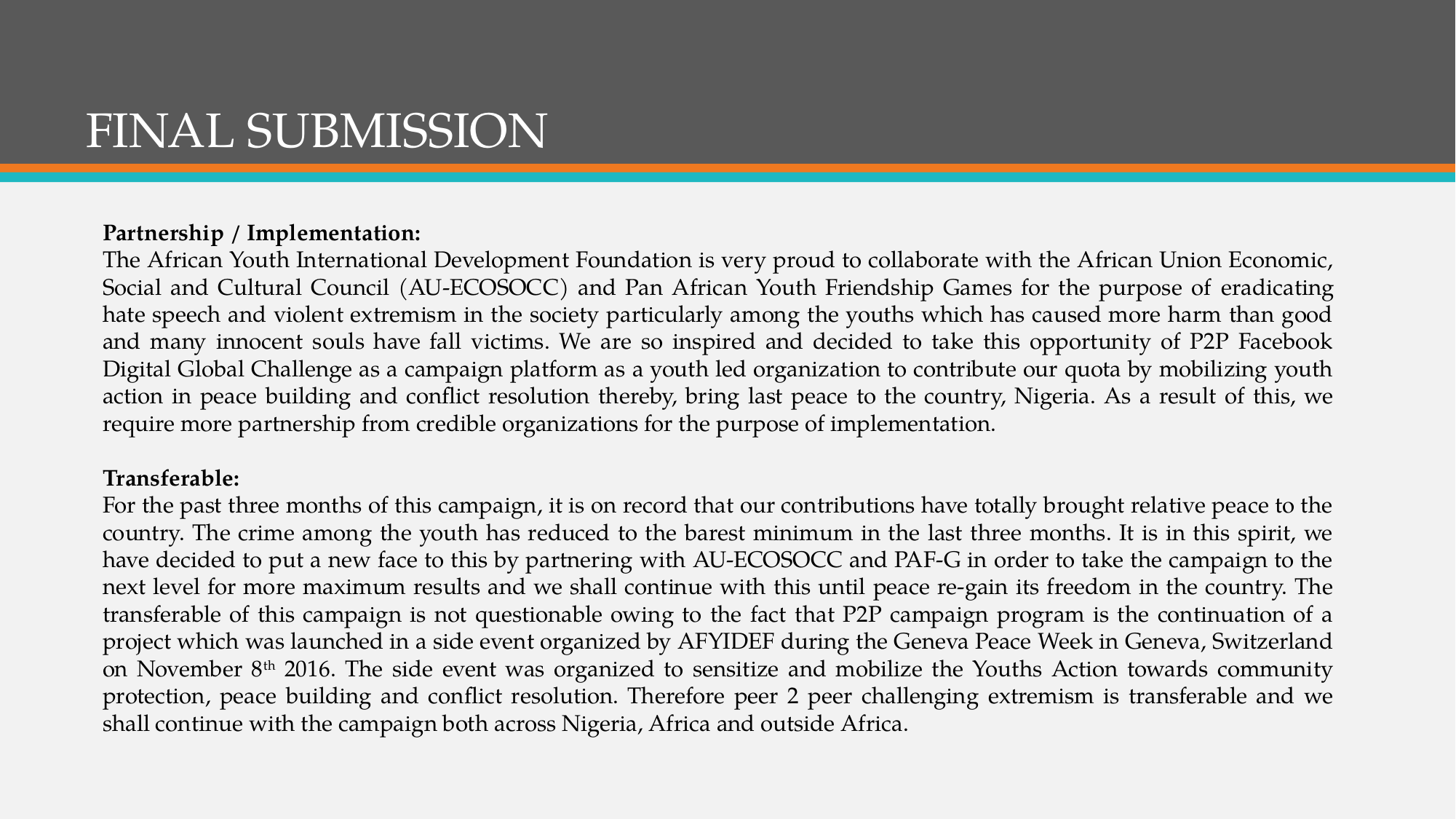

# FINAL SUBMISSION
Partnership / Implementation:
The African Youth International Development Foundation is very proud to collaborate with the African Union Economic, Social and Cultural Council (AU-ECOSOCC) and Pan African Youth Friendship Games for the purpose of eradicating hate speech and violent extremism in the society particularly among the youths which has caused more harm than good and many innocent souls have fall victims. We are so inspired and decided to take this opportunity of P2P Facebook Digital Global Challenge as a campaign platform as a youth led organization to contribute our quota by mobilizing youth action in peace building and conflict resolution thereby, bring last peace to the country, Nigeria. As a result of this, we require more partnership from credible organizations for the purpose of implementation.

Transferable:
For the past three months of this campaign, it is on record that our contributions have totally brought relative peace to the country. The crime among the youth has reduced to the barest minimum in the last three months. It is in this spirit, we have decided to put a new face to this by partnering with AU-ECOSOCC and PAF-G in order to take the campaign to the next level for more maximum results and we shall continue with this until peace re-gain its freedom in the country. The transferable of this campaign is not questionable owing to the fact that P2P campaign program is the continuation of a project which was launched in a side event organized by AFYIDEF during the Geneva Peace Week in Geneva, Switzerland on November 8th 2016. The side event was organized to sensitize and mobilize the Youths Action towards community protection, peace building and conflict resolution. Therefore peer 2 peer challenging extremism is transferable and we shall continue with the campaign both across Nigeria, Africa and outside Africa.